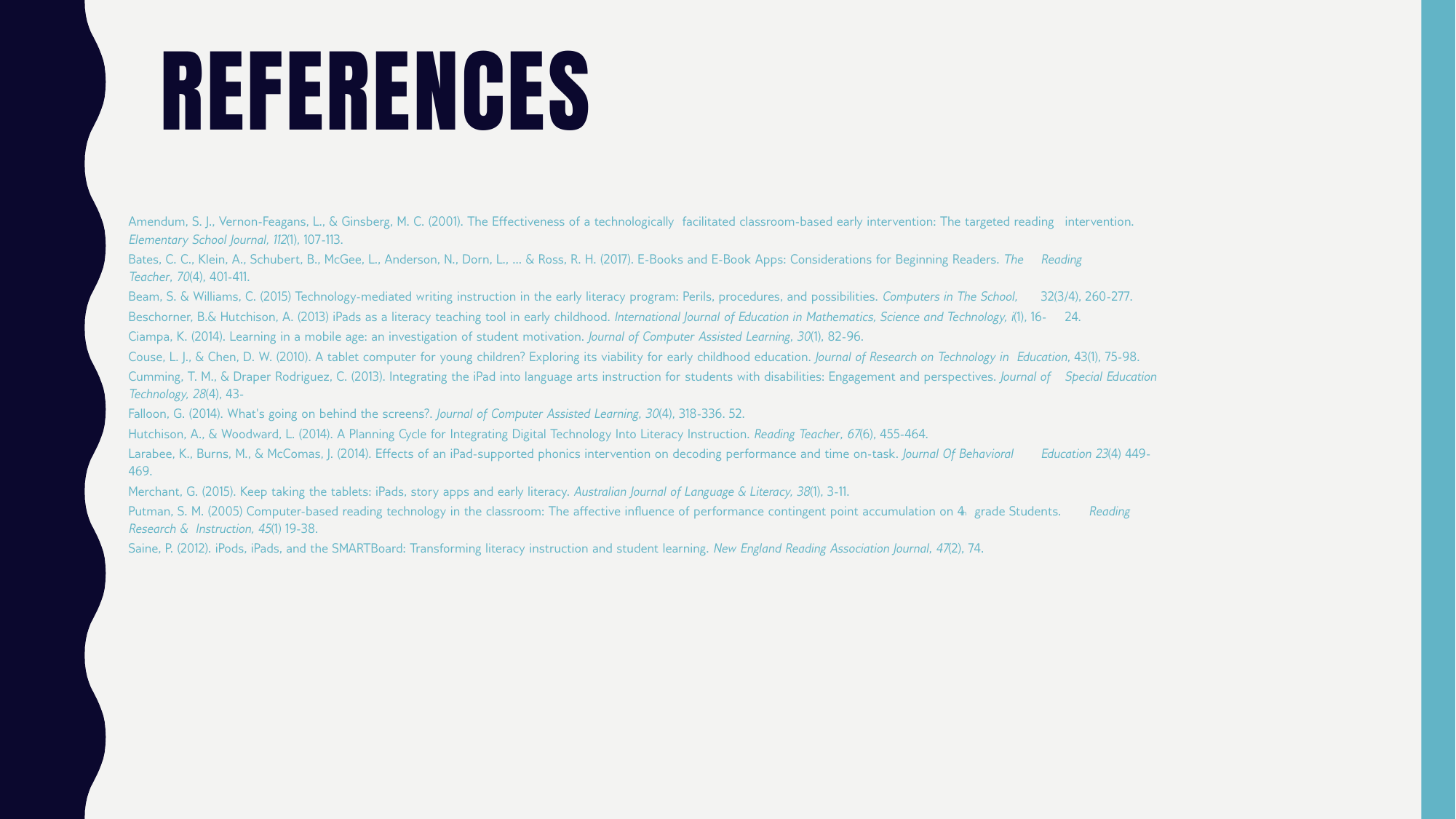

Amendum, S. J., Vernon-Feagans, L., & Ginsberg, M. C. (2001). The Effectiveness of a technologically  facilitated classroom-based early intervention: The targeted reading 	intervention. Elementary School Journal, 112(1), 107-113.
Bates, C. C., Klein, A., Schubert, B., McGee, L., Anderson, N., Dorn, L., ... & Ross, R. H. (2017). E‐Books and E‐Book Apps: Considerations for Beginning Readers. The 	Reading Teacher, 70(4), 401-411.
Beam, S. & Williams, C. (2015) Technology-mediated writing instruction in the early literacy program: Perils, procedures, and possibilities. Computers in The School, 	32(3/4), 260-277.
Beschorner, B.& Hutchison, A. (2013) iPads as a literacy teaching tool in early childhood. International Journal of Education in Mathematics, Science and Technology, i(1), 16-	24.
Ciampa, K. (2014). Learning in a mobile age: an investigation of student motivation. Journal of Computer Assisted Learning, 30(1), 82-96.
Couse, L. J., & Chen, D. W. (2010). A tablet computer for young children? Exploring its viability for early childhood education. Journal of Research on Technology in 	Education, 43(1), 75-98.
Cumming, T. M., & Draper Rodriguez, C. (2013). Integrating the iPad into language arts instruction for students with disabilities: Engagement and perspectives. Journal of 	Special Education Technology, 28(4), 43-
Falloon, G. (2014). What's going on behind the screens?. Journal of Computer Assisted Learning, 30(4), 318-336.	52.
Hutchison, A., & Woodward, L. (2014). A Planning Cycle for Integrating Digital Technology Into Literacy Instruction. Reading Teacher, 67(6), 455-464.
Larabee, K., Burns, M., & McComas, J. (2014). Effects of an iPad-supported phonics intervention on decoding performance and time on-task. Journal Of Behavioral 	Education 23(4) 449-469.
Merchant, G. (2015). Keep taking the tablets: iPads, story apps and early literacy. Australian Journal of Language & Literacy, 38(1), 3-11.
Putman, S. M. (2005) Computer-based reading technology in the classroom: The affective influence of performance contingent point accumulation on 4th grade Students. 	Reading Research &  Instruction, 45(1) 19-38.
Saine, P. (2012). iPods, iPads, and the SMARTBoard: Transforming literacy instruction and student learning. New England Reading Association Journal, 47(2), 74.

# References